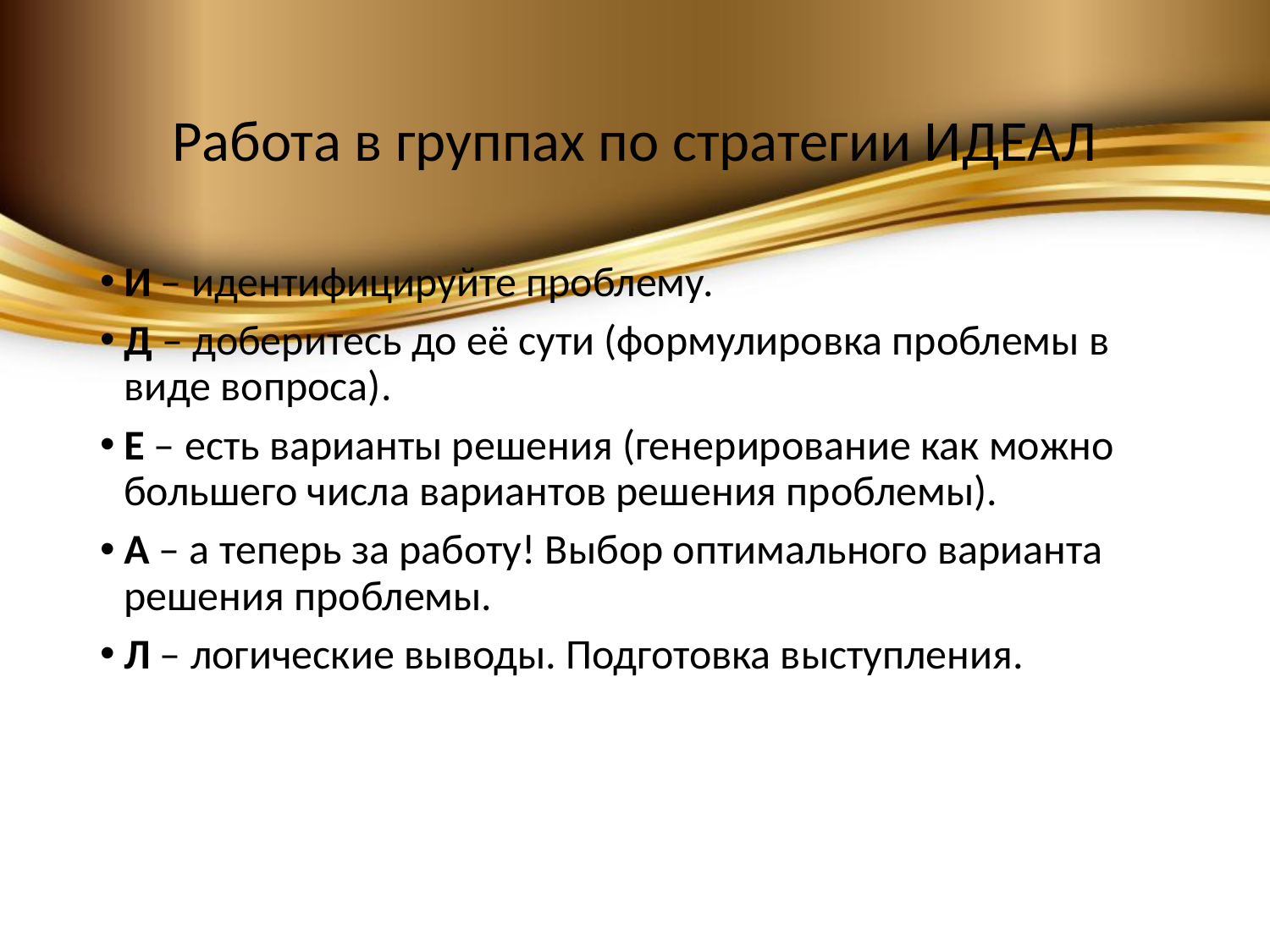

# Работа в группах по стратегии ИДЕАЛ
И – идентифицируйте проблему.
Д – доберитесь до её сути (формулировка проблемы в виде вопроса).
Е – есть варианты решения (генерирование как можно большего числа вариантов решения проблемы).
А – а теперь за работу! Выбор оптимального варианта решения проблемы.
Л – логические выводы. Подготовка выступления.